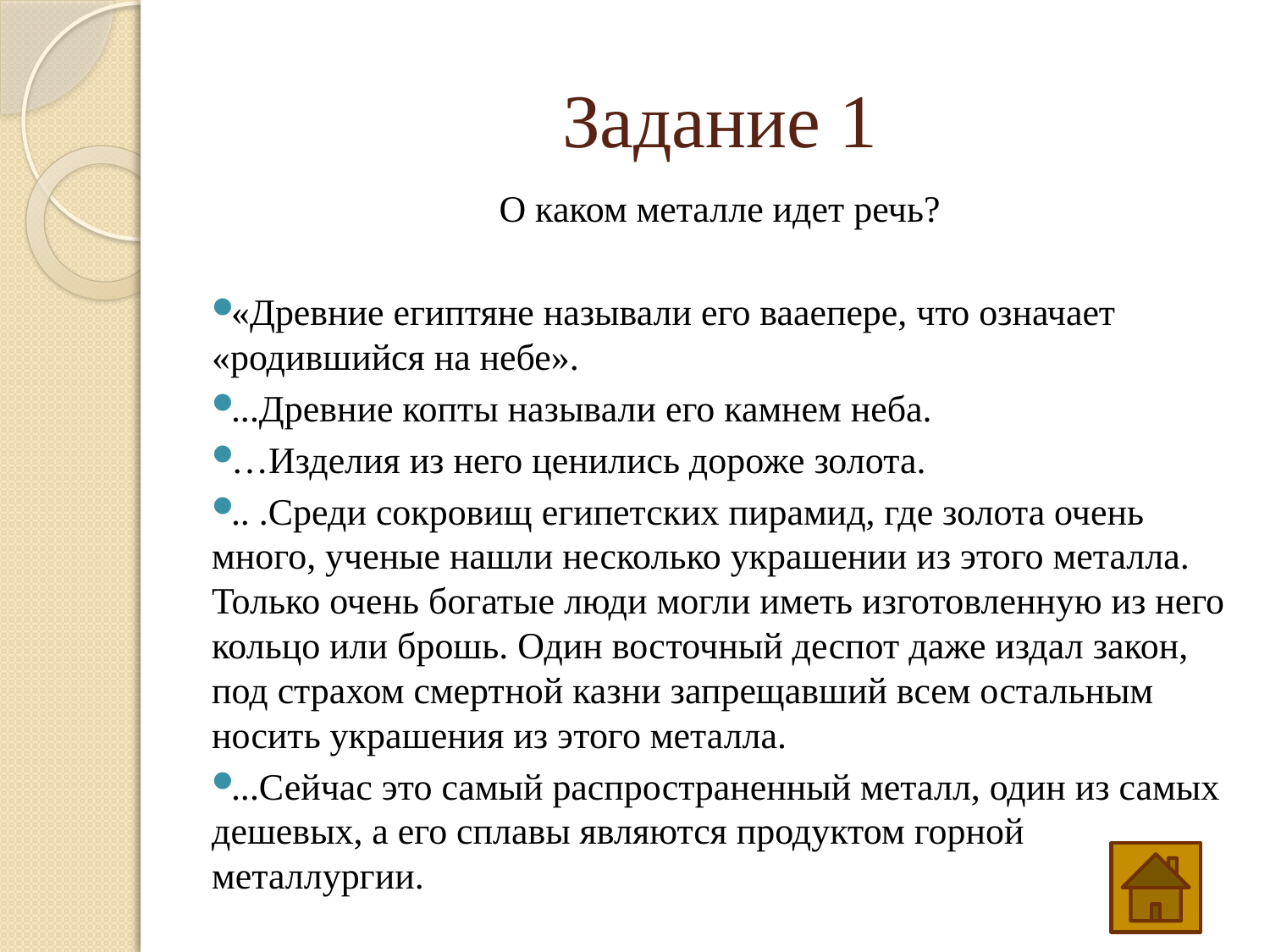

# Задание 1
О каком металле идет речь?

«Древние египтяне называли его вааепере, что означает «родившийся на небе».
...Древние копты называли его камнем неба.
…Изделия из него ценились дороже золота.
.. .Среди сокровищ египетских пирамид, где золота очень много, ученые нашли несколько украшении из этого металла. Только очень богатые люди могли иметь изготовленную из него кольцо или брошь. Один вос­точный деспот даже издал закон, под страхом смерт­ной казни запрещавший всем остальным носить укра­шения из этого металла.
...Сейчас это самый распространенный металл, один из самых дешевых, а его сплавы являются продуктом горной металлургии.